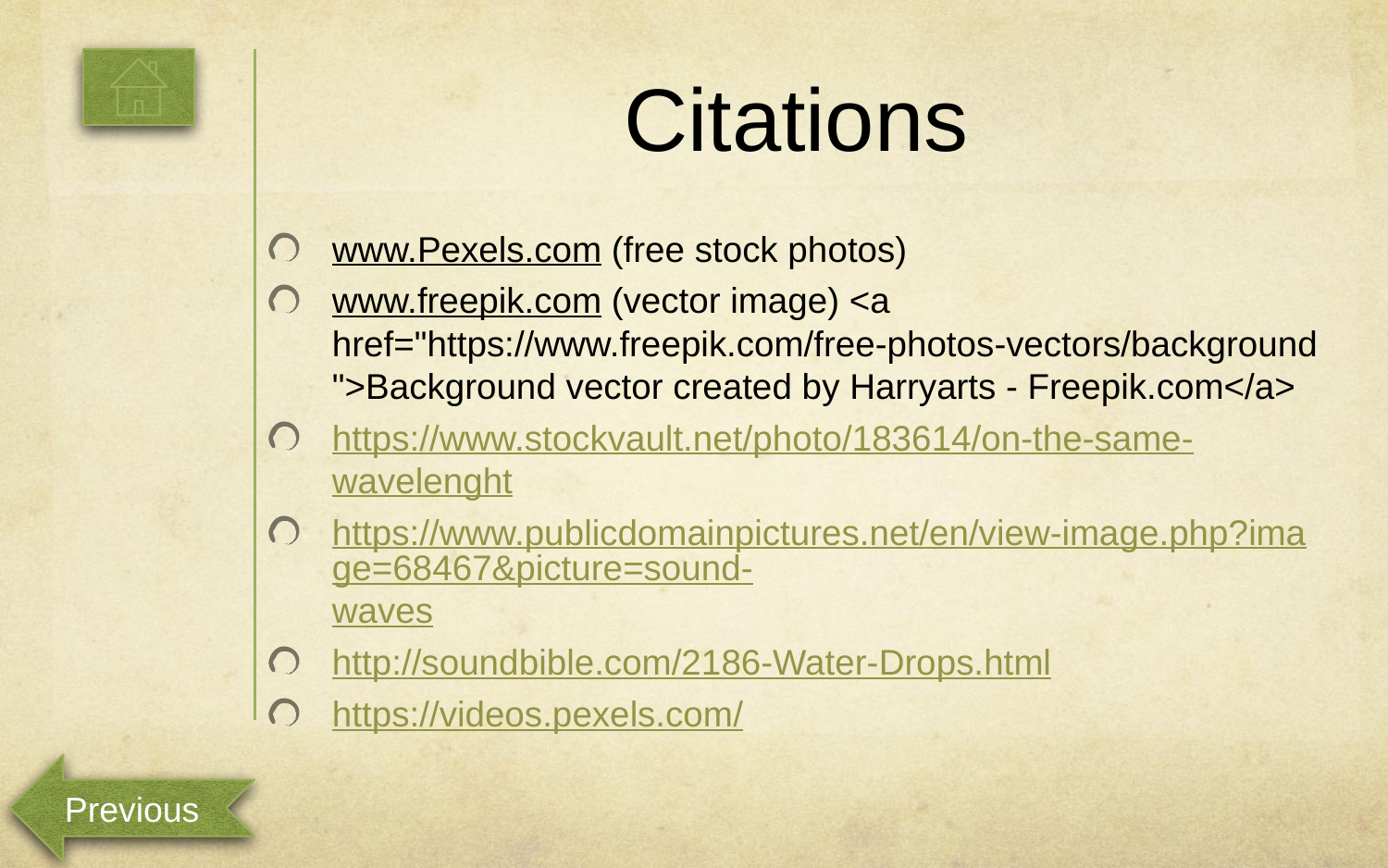

# Citations
www.Pexels.com (free stock photos)
www.freepik.com (vector image) <a href="https://www.freepik.com/free-photos-vectors/background">Background vector created by Harryarts - Freepik.com</a>
https://www.stockvault.net/photo/183614/on-the-same-wavelenght
https://www.publicdomainpictures.net/en/view-image.php?image=68467&picture=sound-waves
http://soundbible.com/2186-Water-Drops.html
https://videos.pexels.com/

Previous